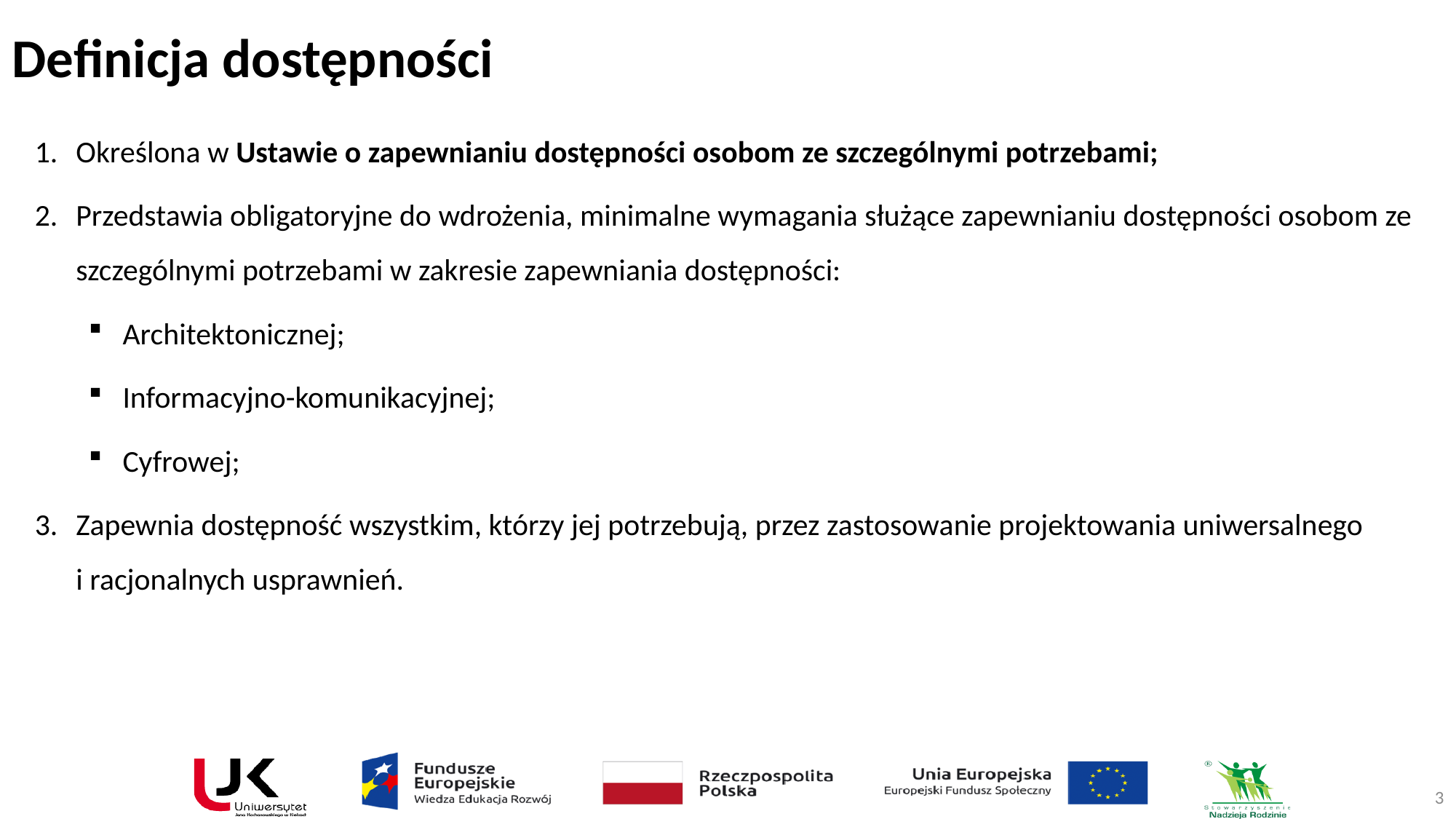

# Definicja dostępności
Określona w Ustawie o zapewnianiu dostępności osobom ze szczególnymi potrzebami;
Przedstawia obligatoryjne do wdrożenia, minimalne wymagania służące zapewnianiu dostępności osobom ze szczególnymi potrzebami w zakresie zapewniania dostępności:
Architektonicznej;
Informacyjno-komunikacyjnej;
Cyfrowej;
Zapewnia dostępność wszystkim, którzy jej potrzebują, przez zastosowanie projektowania uniwersalnego
i racjonalnych usprawnień.

3